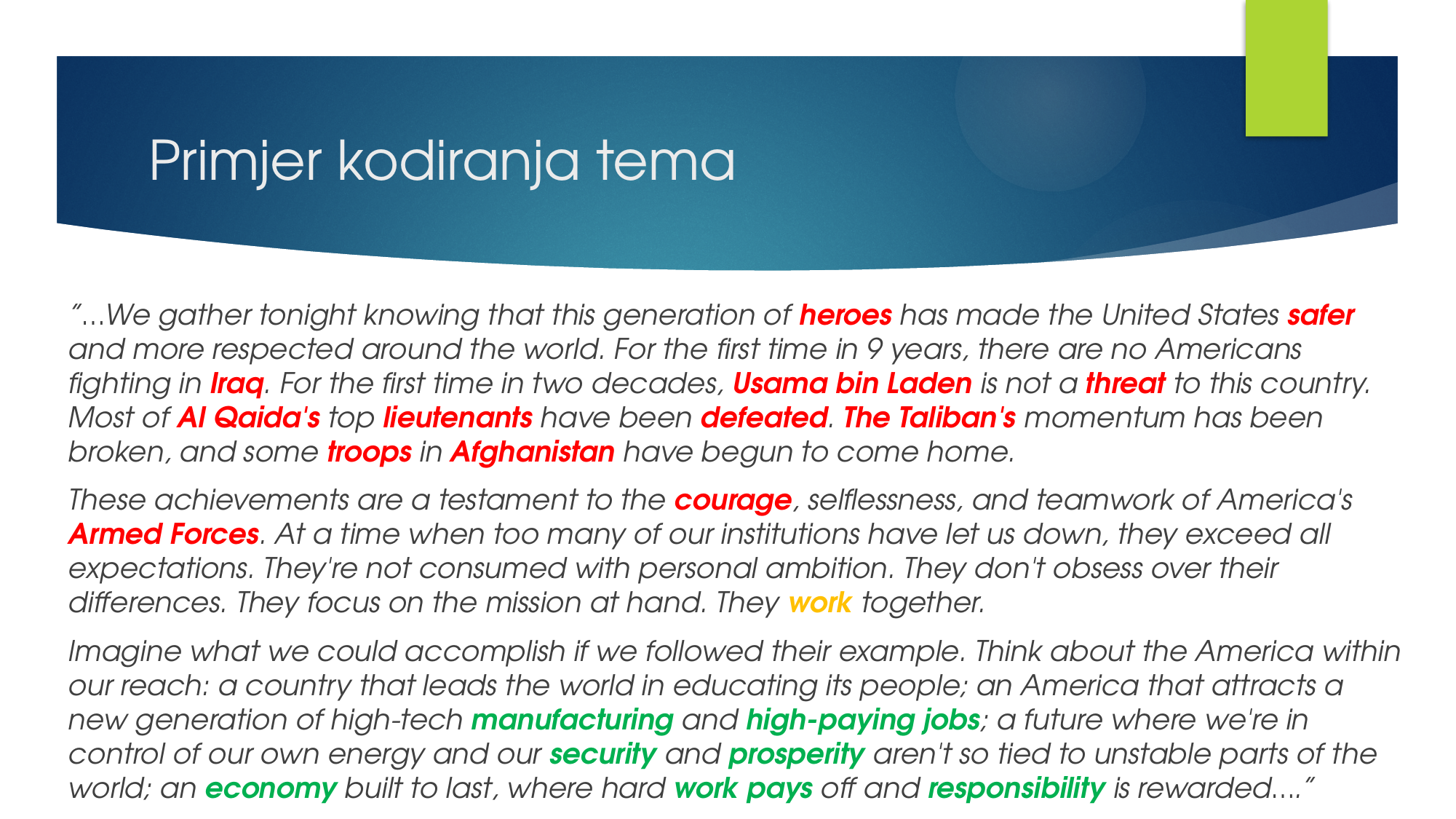

# Primjer kodiranja tema
”…We gather tonight knowing that this generation of heroes has made the United States safer and more respected around the world. For the first time in 9 years, there are no Americans fighting in Iraq. For the first time in two decades, Usama bin Laden is not a threat to this country. Most of Al Qaida's top lieutenants have been defeated. The Taliban's momentum has been broken, and some troops in Afghanistan have begun to come home.
These achievements are a testament to the courage, selflessness, and teamwork of America's Armed Forces. At a time when too many of our institutions have let us down, they exceed all expectations. They're not consumed with personal ambition. They don't obsess over their differences. They focus on the mission at hand. They work together.
Imagine what we could accomplish if we followed their example. Think about the America within our reach: a country that leads the world in educating its people; an America that attracts a new generation of high-tech manufacturing and high-paying jobs; a future where we're in control of our own energy and our security and prosperity aren't so tied to unstable parts of the world; an economy built to last, where hard work pays off and responsibility is rewarded….”